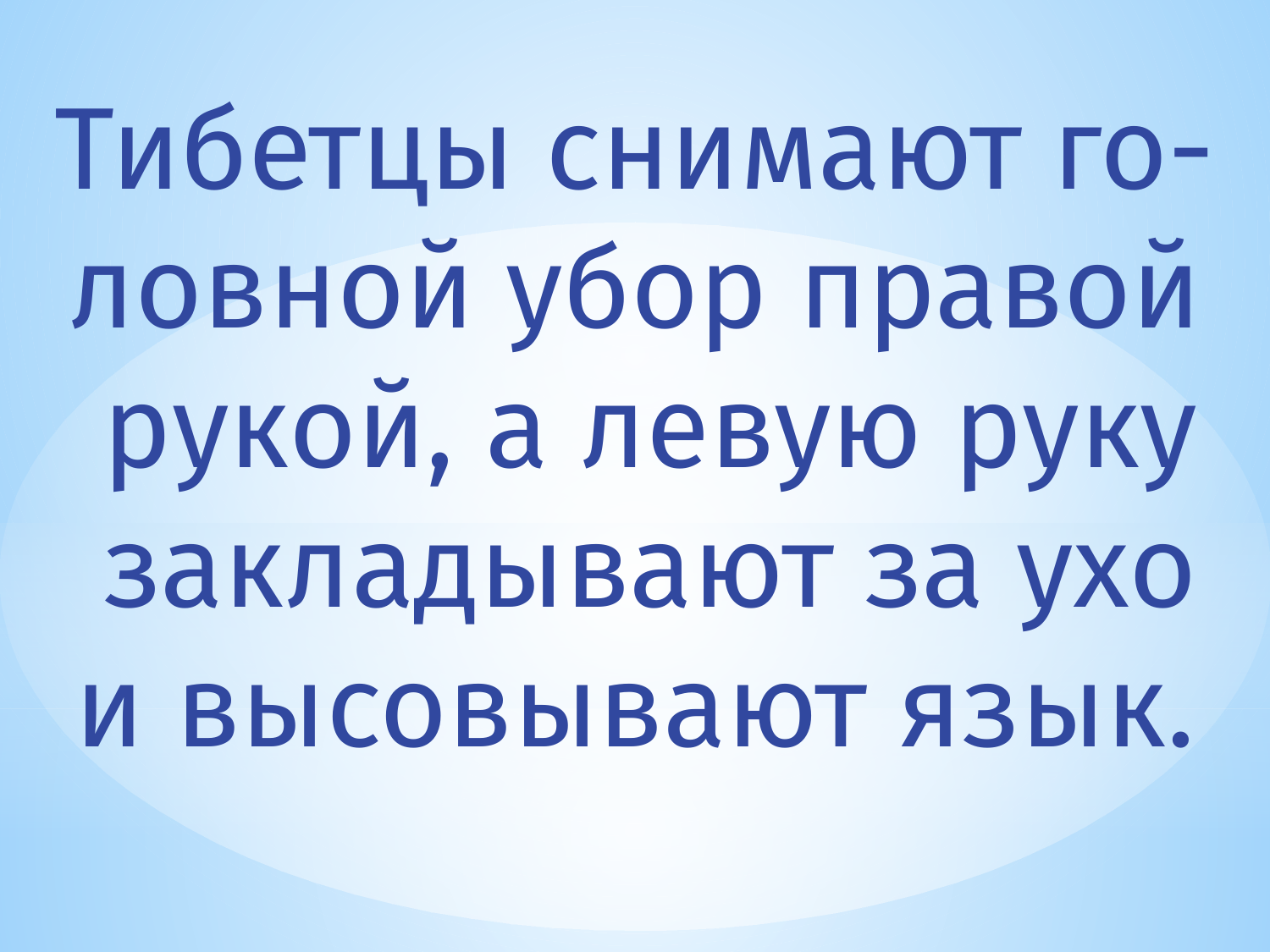

Тибетцы снимают го-
ловной убор правой
 рукой, а левую руку
 закладывают за ухо
 и высовывают язык.